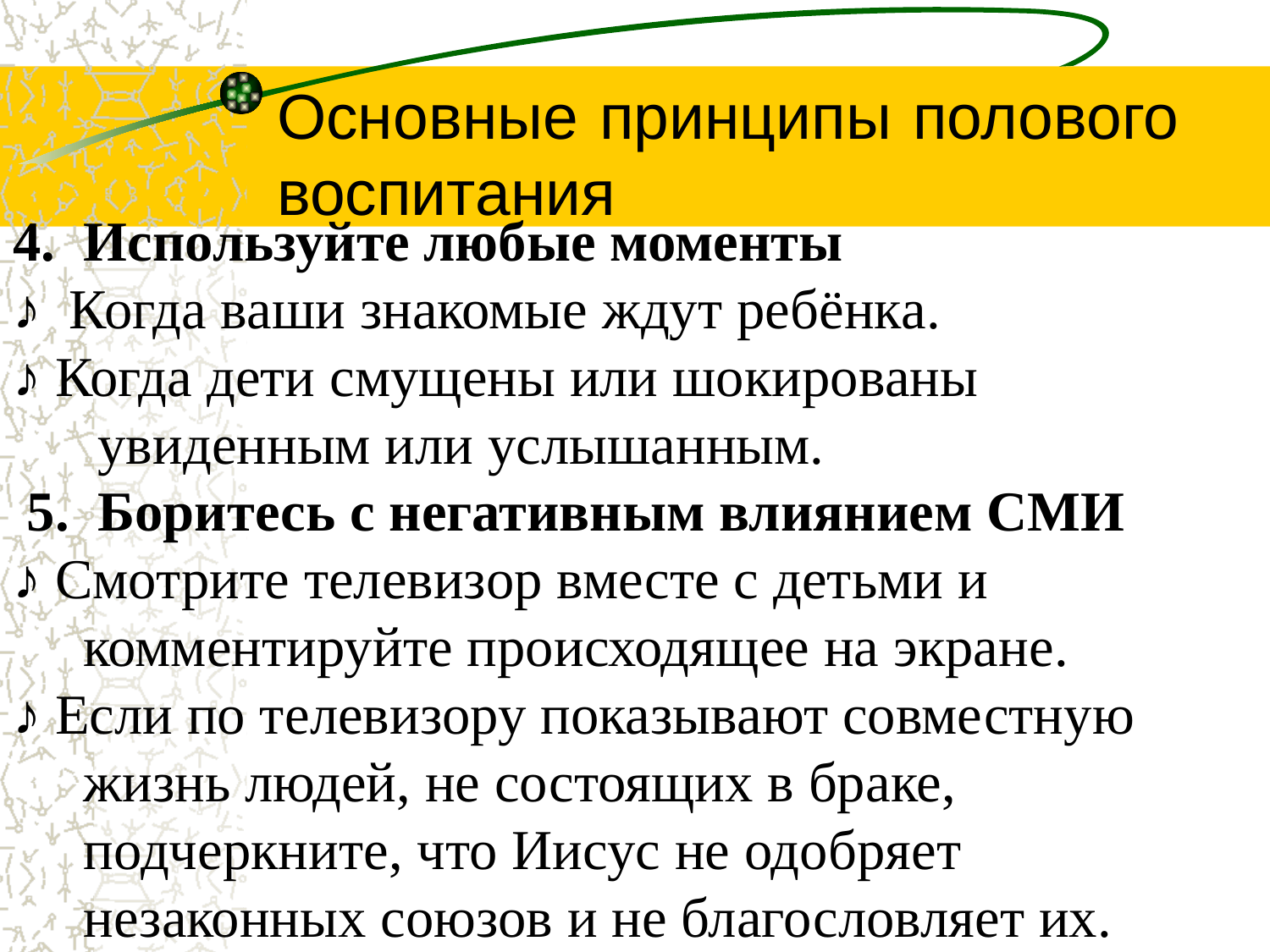

Основные принципы полового воспитания
4.  Используйте любые моменты
♪  Когда ваши знакомые ждут ребёнка.
♪ Когда дети смущены или шокированы
      увиденным или услышанным.
 5.  Боритесь с негативным влиянием СМИ
♪ Смотрите телевизор вместе с детьми и
     комментируйте происходящее на экране.
♪ Если по телевизору показывают совместную
     жизнь людей, не состоящих в браке,
     подчеркните, что Иисус не одобряет
     незаконных союзов и не благословляет их.